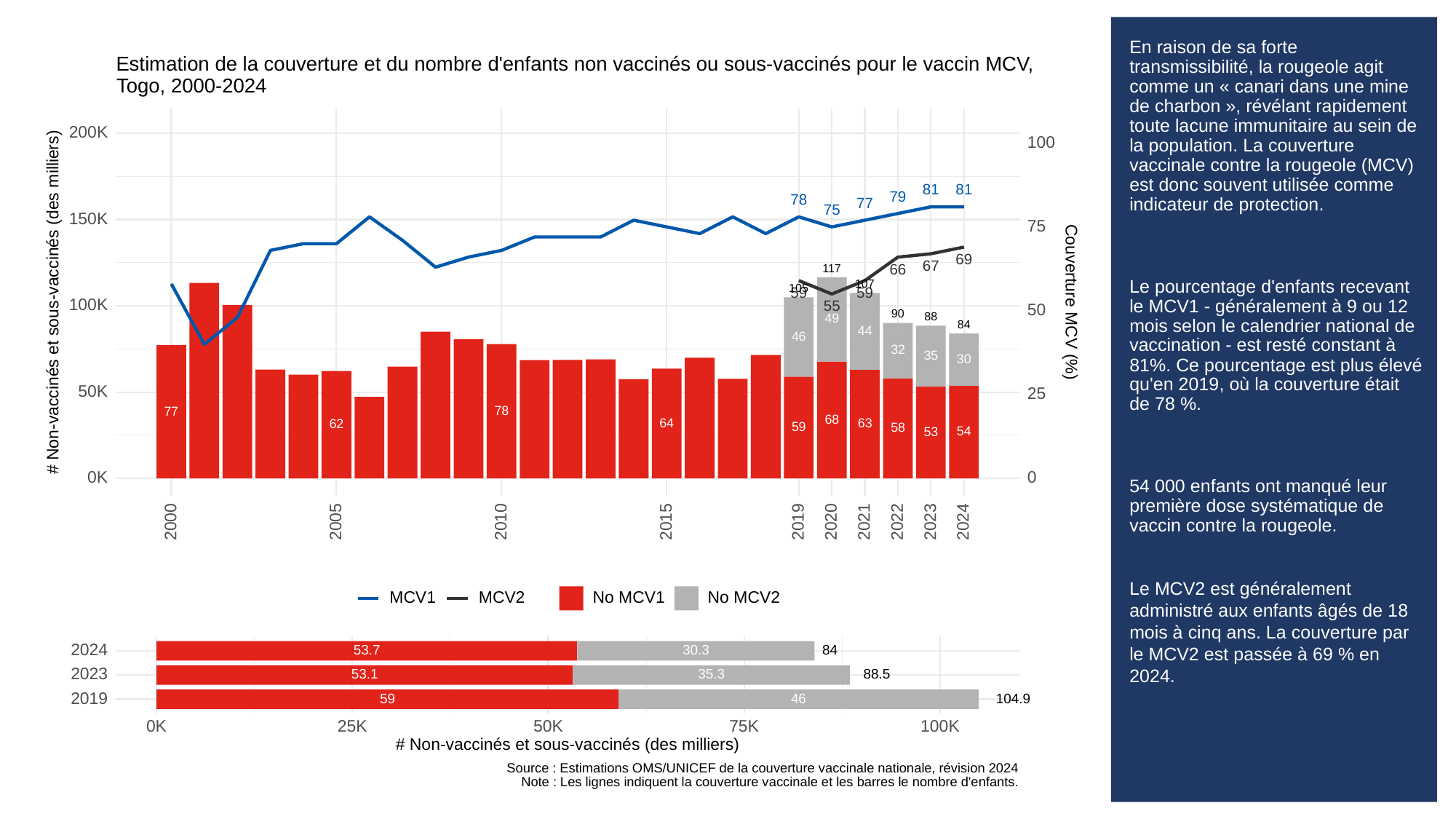

# En raison de sa forte transmissibilité, la rougeole agit comme un « canari dans une mine de charbon », révélant rapidement toute lacune immunitaire au sein de la population. La couverture vaccinale contre la rougeole (MCV) est donc souvent utilisée comme indicateur de protection.

Le pourcentage d'enfants recevant le MCV1 - généralement à 9 ou 12 mois selon le calendrier national de vaccination - est resté constant à 81%. Ce pourcentage est plus élevé qu'en 2019, où la couverture était de 78 %.

54 000 enfants ont manqué leur première dose systématique de vaccin contre la rougeole.

Le MCV2 est généralement administré aux enfants âgés de 18 mois à cinq ans. La couverture par le MCV2 est passée à 69 % en 2024.

Estimation de la couverture et du nombre d'enfants non vaccinés ou sous-vaccinés pour le vaccin MCV,
Togo, 2000-2024

200K

100

81
81
79
78
77
75

150K

75

69
67

66
117

107

105
59
59

# Non-vaccinés et sous-vaccinés (des milliers)
Couverture MCV (%)

100K
55
50

90
88
49
84

44

46

32

35
30

50K

25

78
77
68
64
63
62
59
58
54
53

0K
0

2023
2000
2005
2010
2015
2019
2020
2021
2022
2024

MCV1
MCV2
No MCV1
No MCV2

2024
53.7
30.3
84

2023
53.1
35.3
88.5

2019
59
46
104.9

0K
25K
50K
100K
75K
# Non-vaccinés et sous-vaccinés (des milliers)
Source : Estimations OMS/UNICEF de la couverture vaccinale nationale, révision 2024
Note : Les lignes indiquent la couverture vaccinale et les barres le nombre d'enfants.